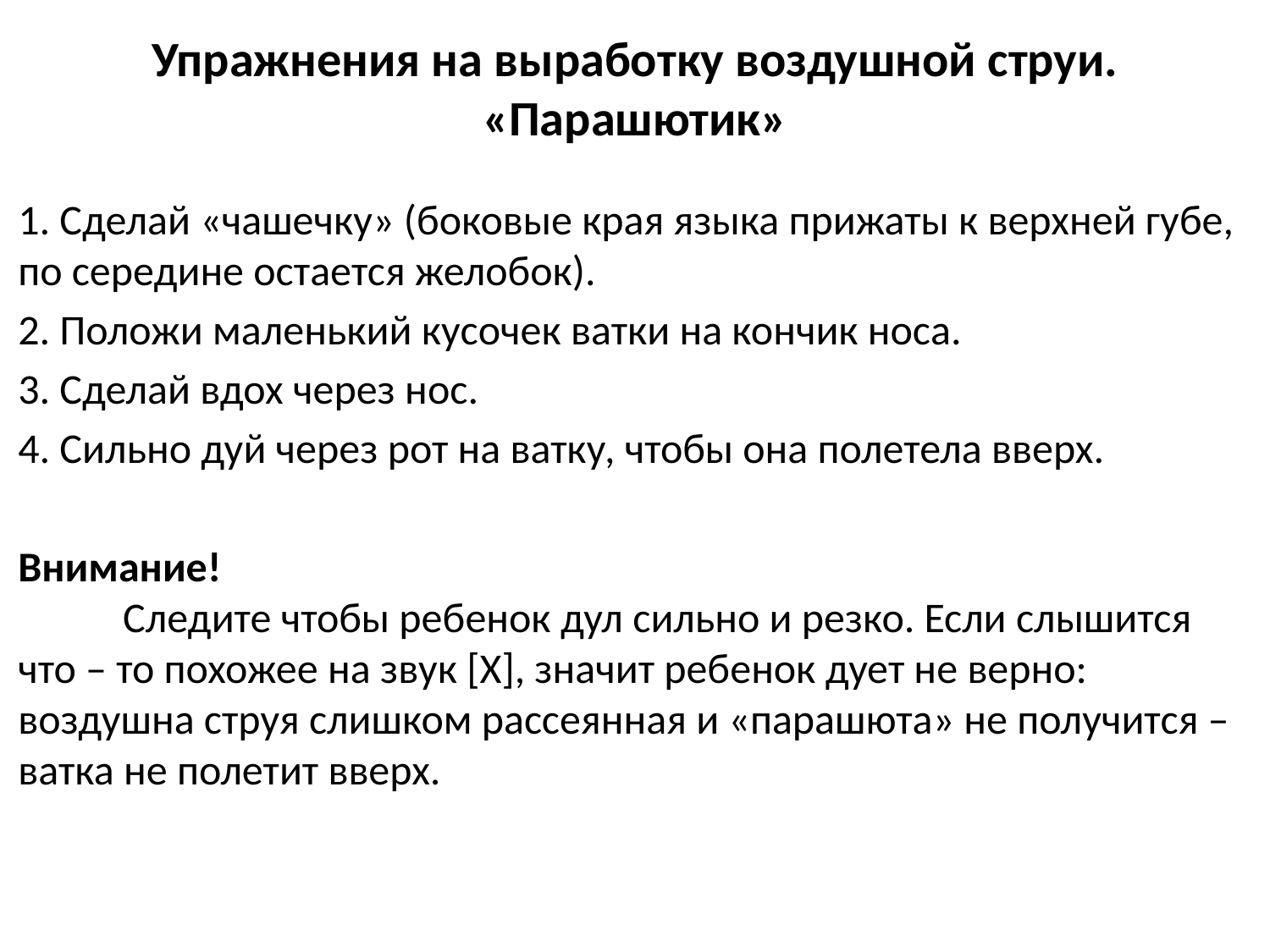

# Упражнения на выработку воздушной струи. «Парашютик»
1. Сделай «чашечку» (боковые края языка прижаты к верхней губе, по середине остается желобок).
2. Положи маленький кусочек ватки на кончик носа.
3. Сделай вдох через нос.
4. Сильно дуй через рот на ватку, чтобы она полетела вверх.

Внимание!                                                                                                                        Следите чтобы ребенок дул сильно и резко. Если слышится что – то похожее на звук [Х], значит ребенок дует не верно: воздушна струя слишком рассеянная и «парашюта» не получится – ватка не полетит вверх.